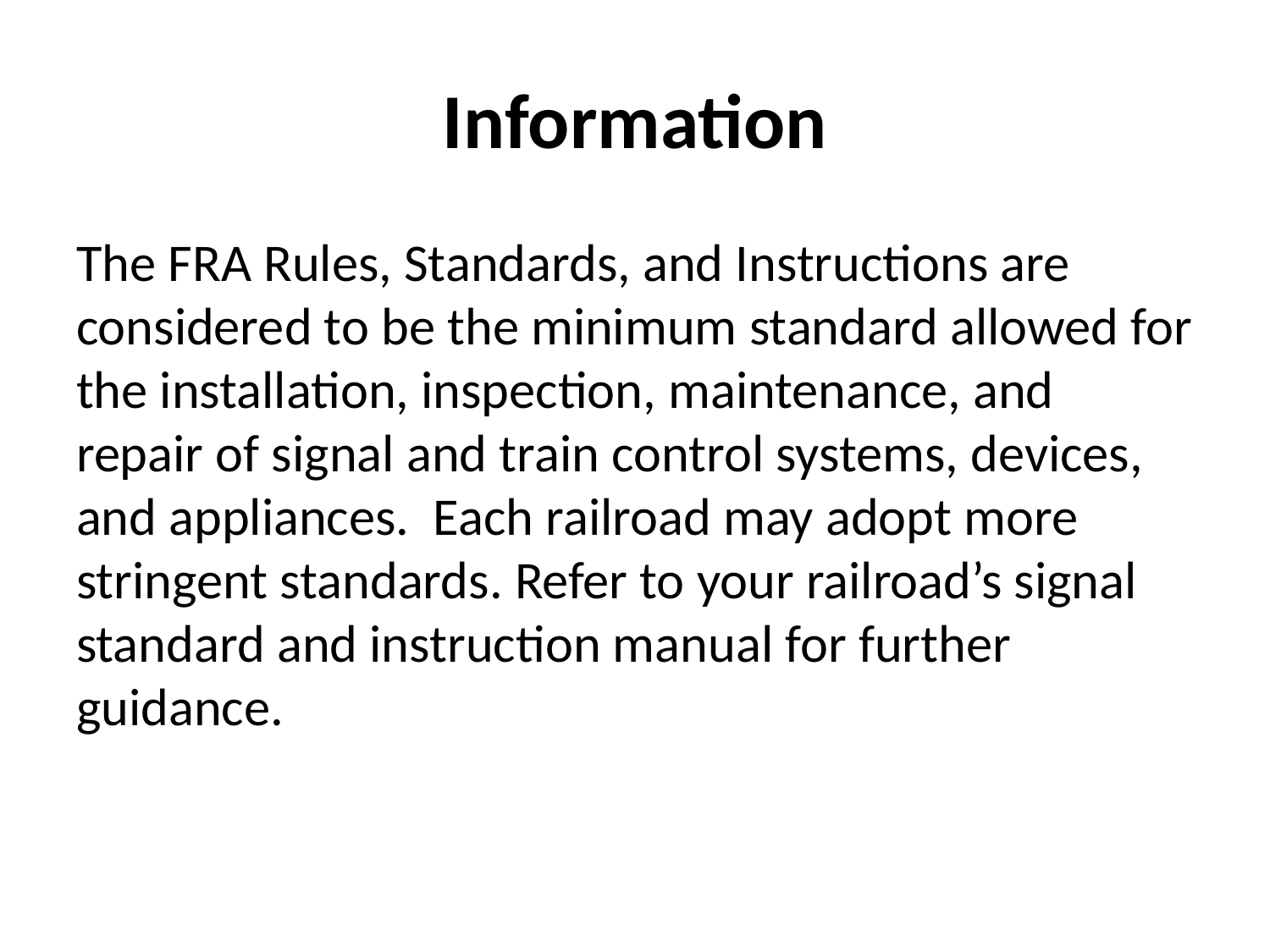

# Information
The FRA Rules, Standards, and Instructions are considered to be the minimum standard allowed for the installation, inspection, maintenance, and repair of signal and train control systems, devices, and appliances.  Each railroad may adopt more stringent standards. Refer to your railroad’s signal standard and instruction manual for further guidance.